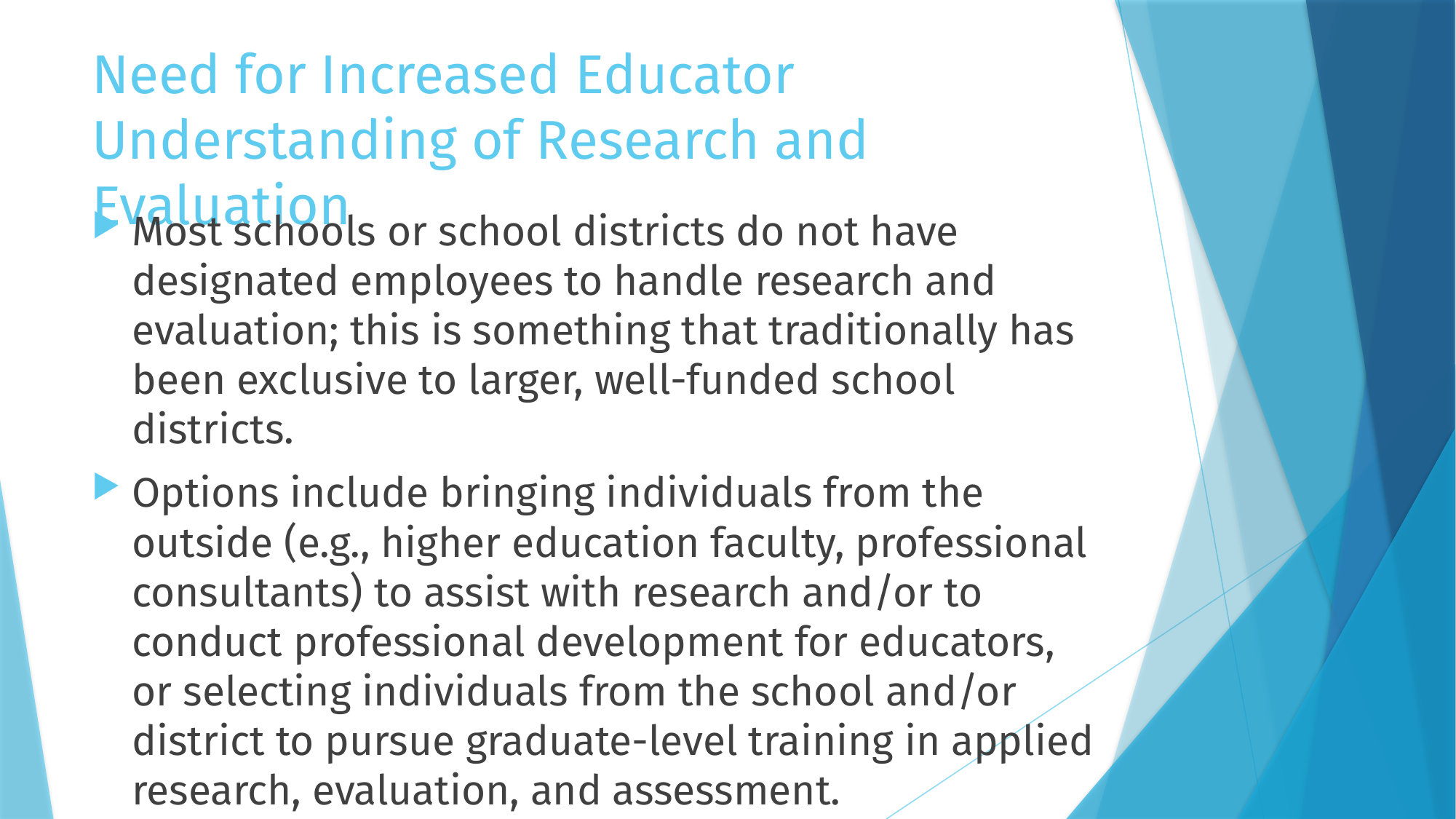

# Need for Increased Educator Understanding of Research and Evaluation
Most schools or school districts do not have designated employees to handle research and evaluation; this is something that traditionally has been exclusive to larger, well-funded school districts.
Options include bringing individuals from the outside (e.g., higher education faculty, professional consultants) to assist with research and/or to conduct professional development for educators, or selecting individuals from the school and/or district to pursue graduate-level training in applied research, evaluation, and assessment.